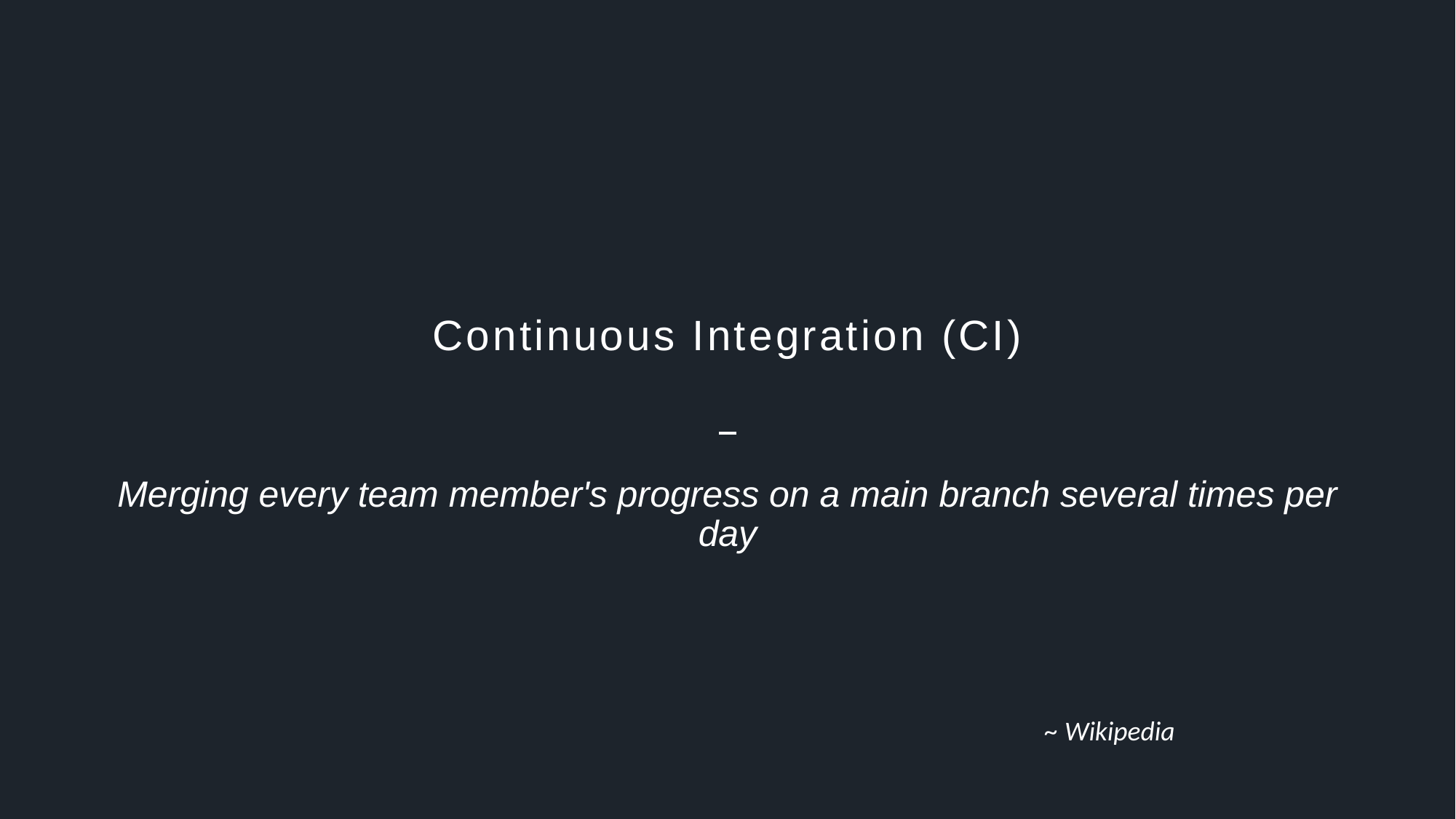

# Continuous Integration (CI)
Merging every team member's progress on a main branch several times per day
~ Wikipedia